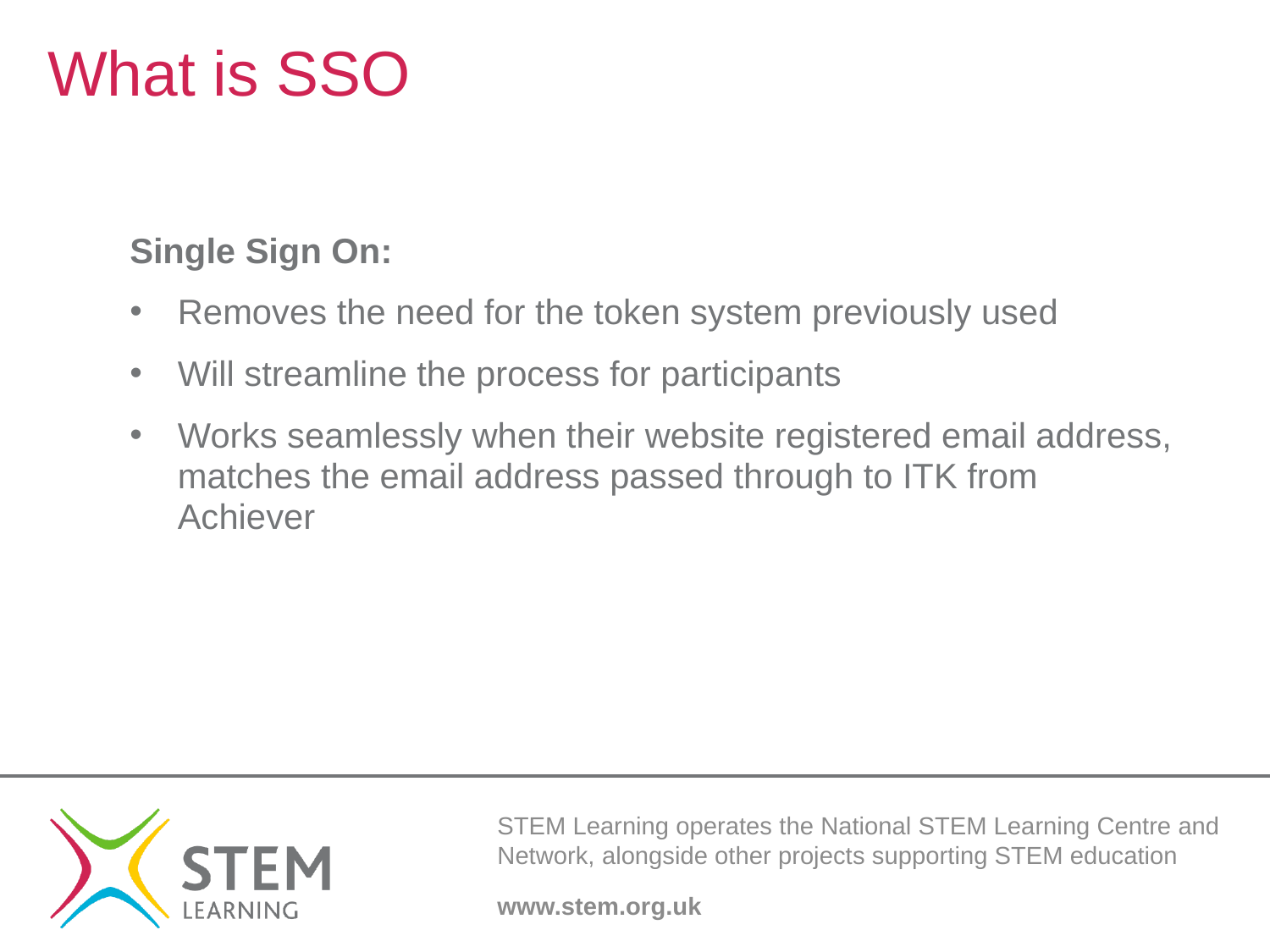

# What is SSO
Single Sign On:
Removes the need for the token system previously used
Will streamline the process for participants
Works seamlessly when their website registered email address, matches the email address passed through to ITK from Achiever